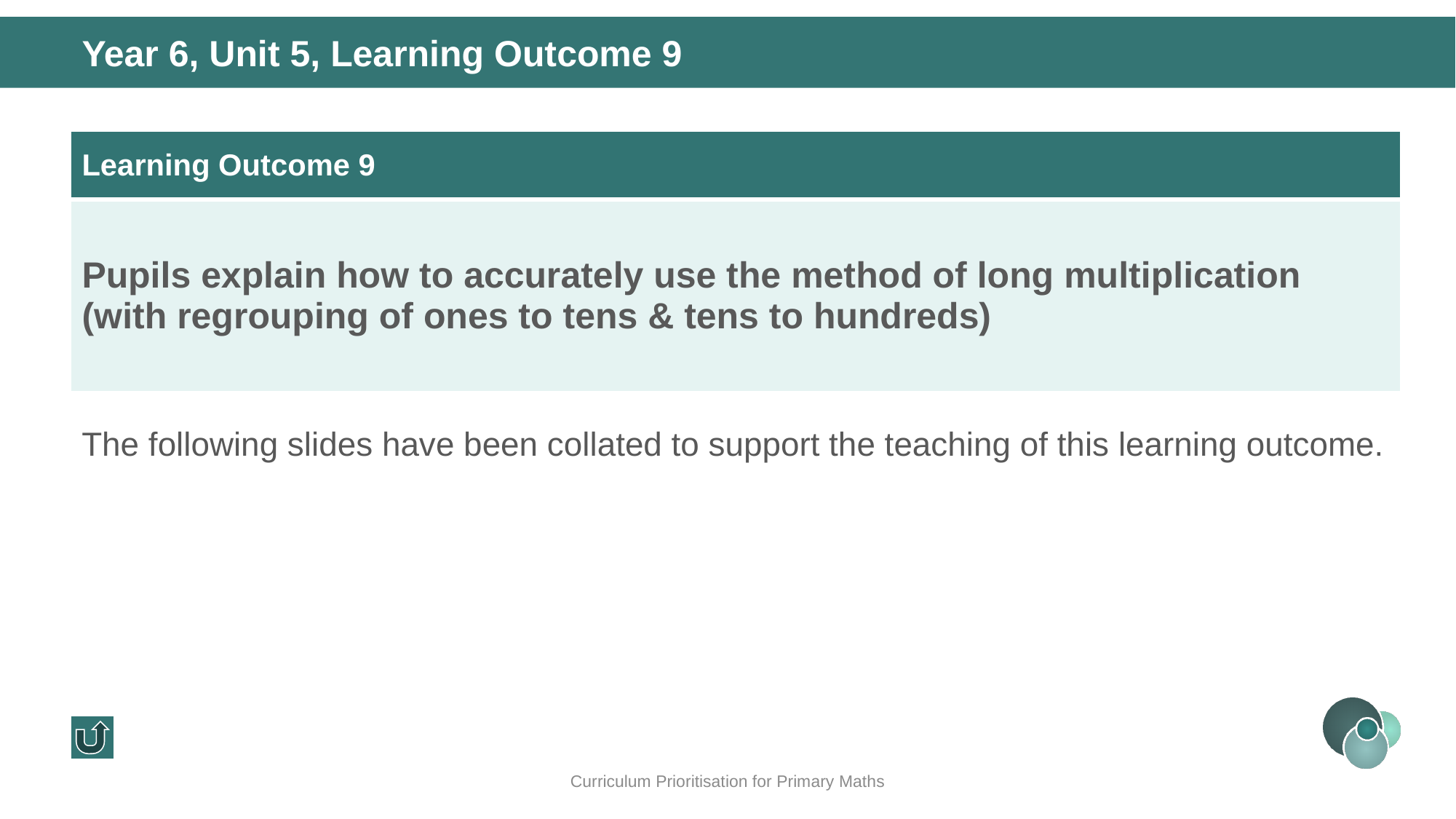

Year 6, Unit 5, Learning Outcome 9
| Learning Outcome 9 |
| --- |
| Pupils explain how to accurately use the method of long multiplication (with regrouping of ones to tens & tens to hundreds) |
The following slides have been collated to support the teaching of this learning outcome.

Curriculum Prioritisation for Primary Maths